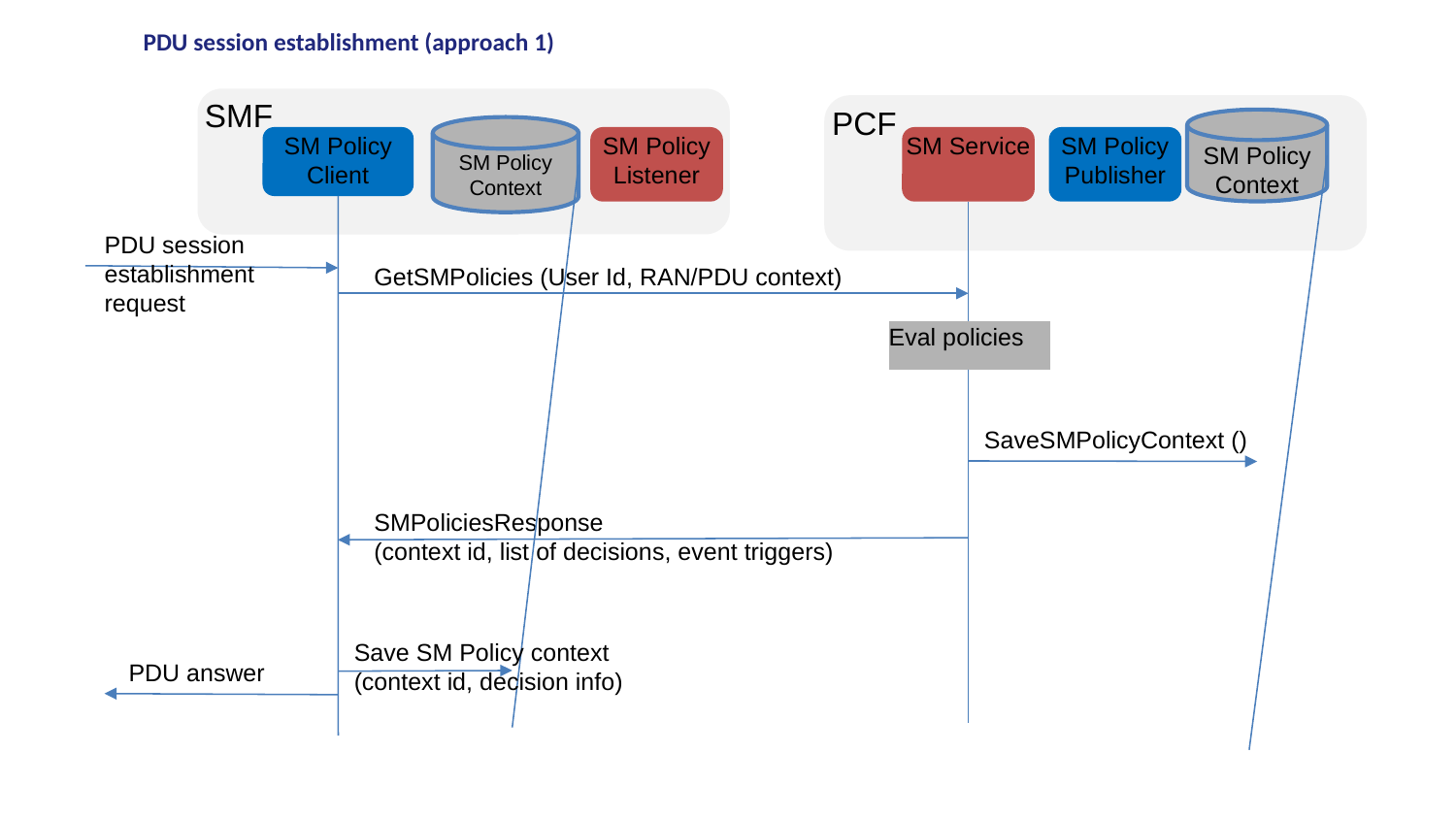

# PDU session establishment (approach 1)
SMF
PCF
SM Policy Context
SM Policy Context
SM Policy Publisher
SM Policy
Client
SM Policy Listener
SM Service
PDU session establishment request
GetSMPolicies (User Id, RAN/PDU context)
Eval policies
SaveSMPolicyContext ()
SMPoliciesResponse
(context id, list of decisions, event triggers)
Save SM Policy context
(context id, decision info)
PDU answer